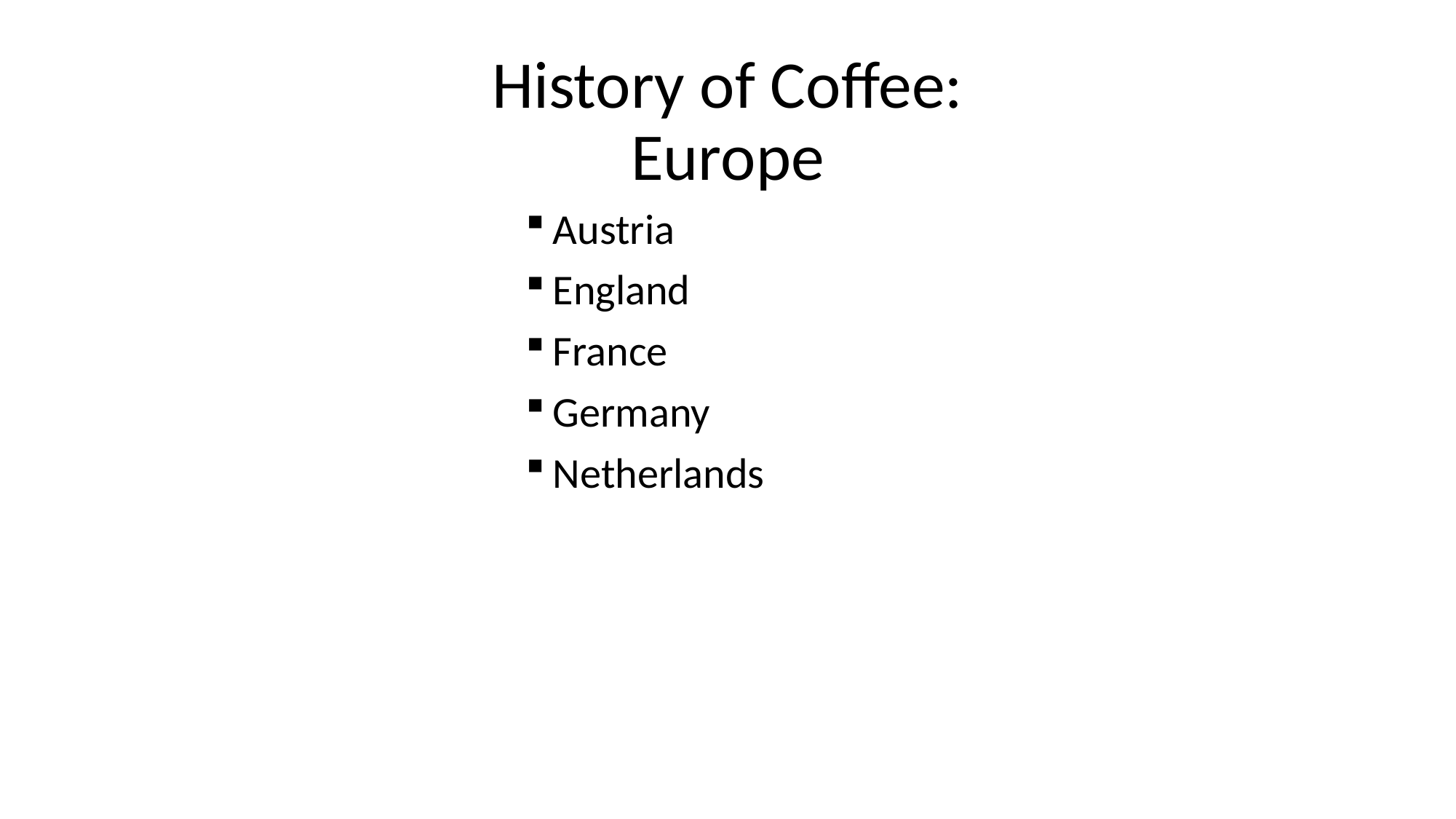

# History of Coffee: Europe
Austria
England
France
Germany
Netherlands